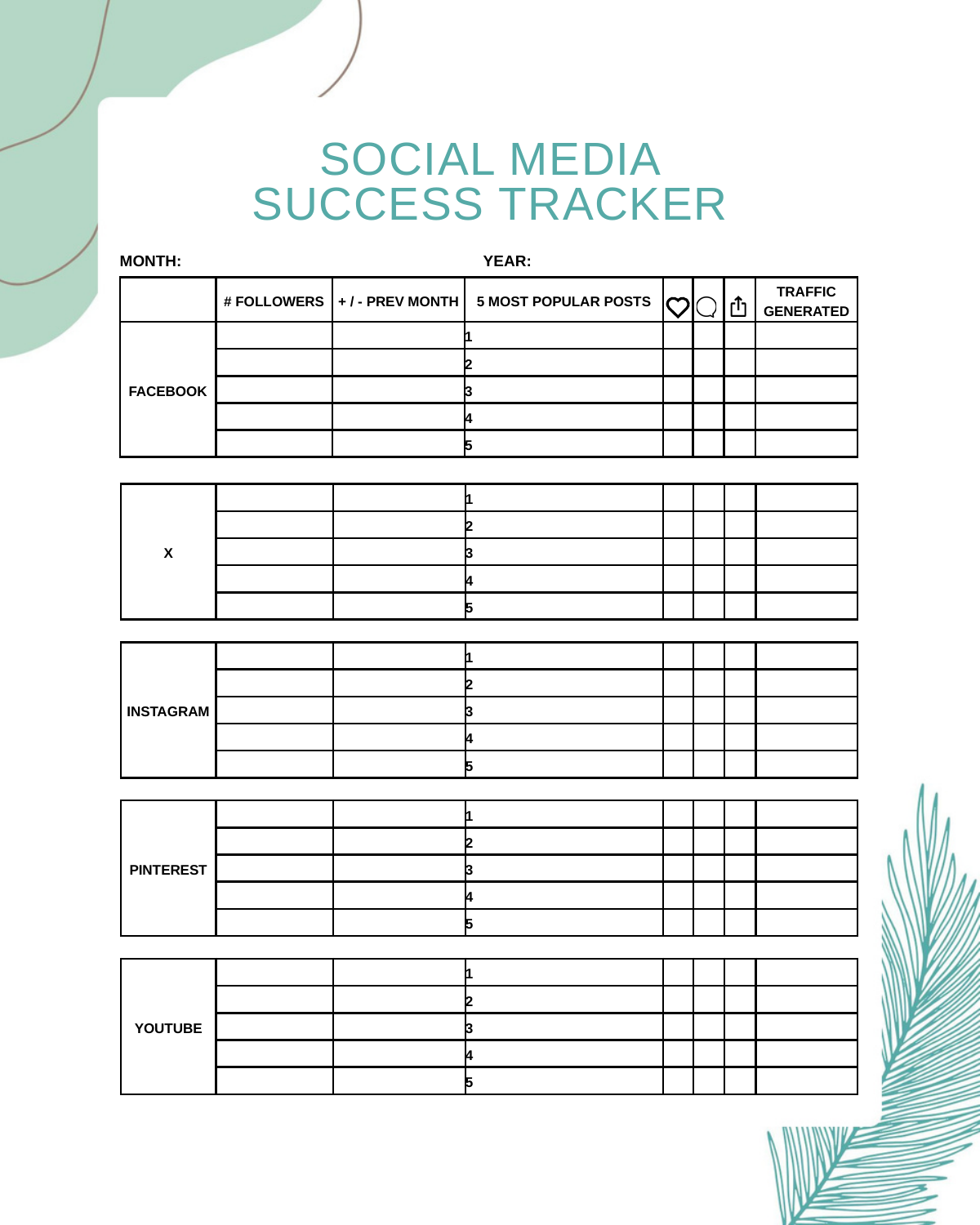

SOCIAL MEDIA SUCCESS TRACKER
MONTH:
YEAR:
|  | # FOLLOWERS | + / - PREV MONTH | 5 MOST POPULAR POSTS |  |  |  | TRAFFIC GENERATED |
| --- | --- | --- | --- | --- | --- | --- | --- |
| FACEBOOK |  |  | 1 |  |  |  |  |
| FACEBOOK |  |  | 2 |  |  |  |  |
| FACEBOOK |  |  | 3 |  |  |  |  |
| FACEBOOK |  |  | 4 |  |  |  |  |
| FACEBOOK |  |  | 5 |  |  |  |  |

| X |  |  | 1 |  |  |  |  |
| --- | --- | --- | --- | --- | --- | --- | --- |
| X |  |  | 2 |  |  |  |  |
| X |  |  | 3 |  |  |  |  |
| X |  |  | 4 |  |  |  |  |
| X |  |  | 5 |  |  |  |  |
| INSTAGRAM |  |  | 1 |  |  |  |  |
| --- | --- | --- | --- | --- | --- | --- | --- |
| INSTAGRAM |  |  | 2 |  |  |  |  |
| INSTAGRAM |  |  | 3 |  |  |  |  |
| INSTAGRAM |  |  | 4 |  |  |  |  |
| INSTAGRAM |  |  | 5 |  |  |  |  |
| PINTEREST |  |  | 1 |  |  |  |  |
| --- | --- | --- | --- | --- | --- | --- | --- |
| PINTEREST |  |  | 2 |  |  |  |  |
| PINTEREST |  |  | 3 |  |  |  |  |
| PINTEREST |  |  | 4 |  |  |  |  |
| PINTEREST |  |  | 5 |  |  |  |  |
| YOUTUBE |  |  | 1 |  |  |  |  |
| --- | --- | --- | --- | --- | --- | --- | --- |
| YOUTUBE |  |  | 2 |  |  |  |  |
| YOUTUBE |  |  | 3 |  |  |  |  |
| YOUTUBE |  |  | 4 |  |  |  |  |
| YOUTUBE |  |  | 5 |  |  |  |  |